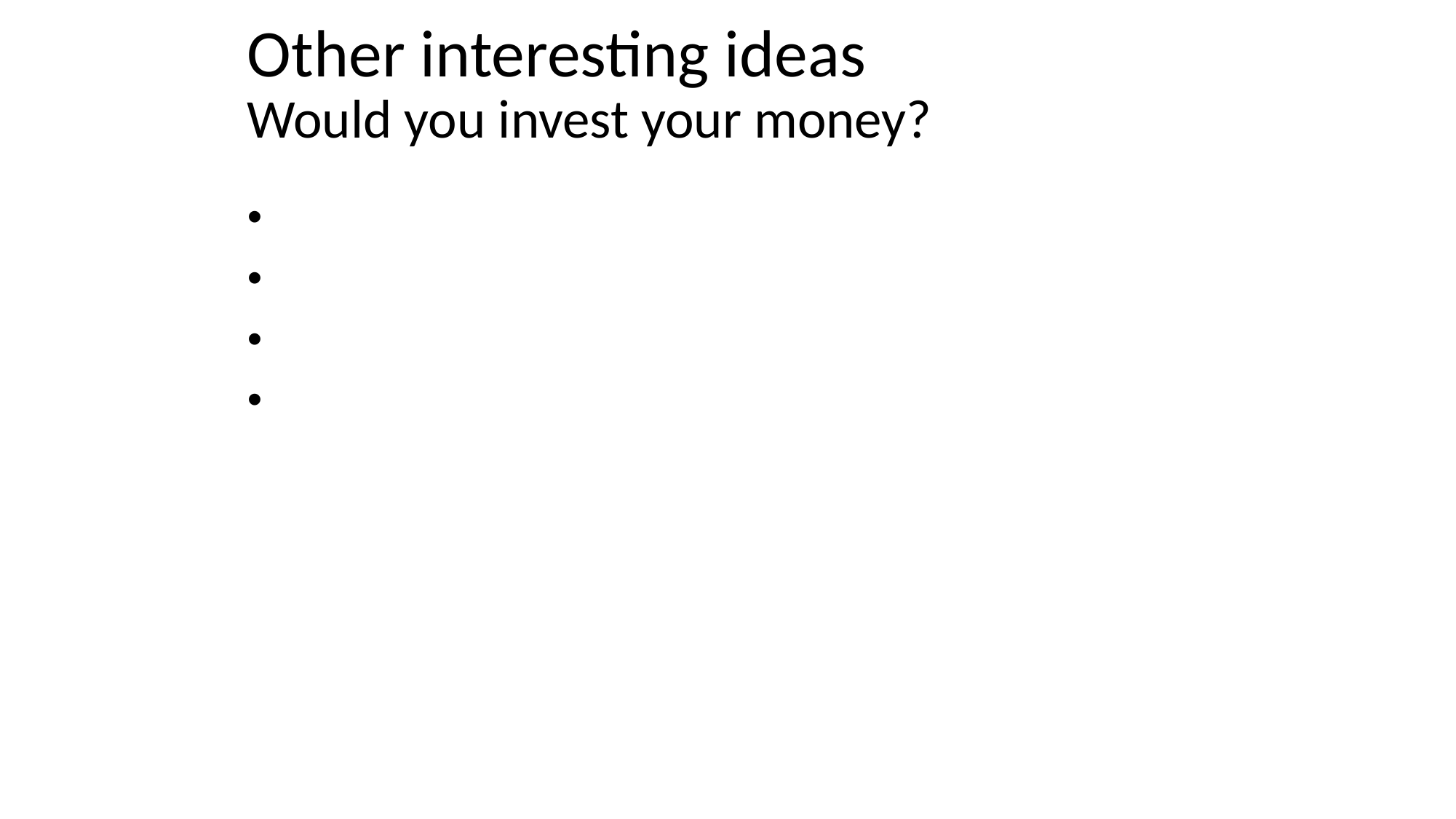

# Other interesting ideas Would you invest your money?